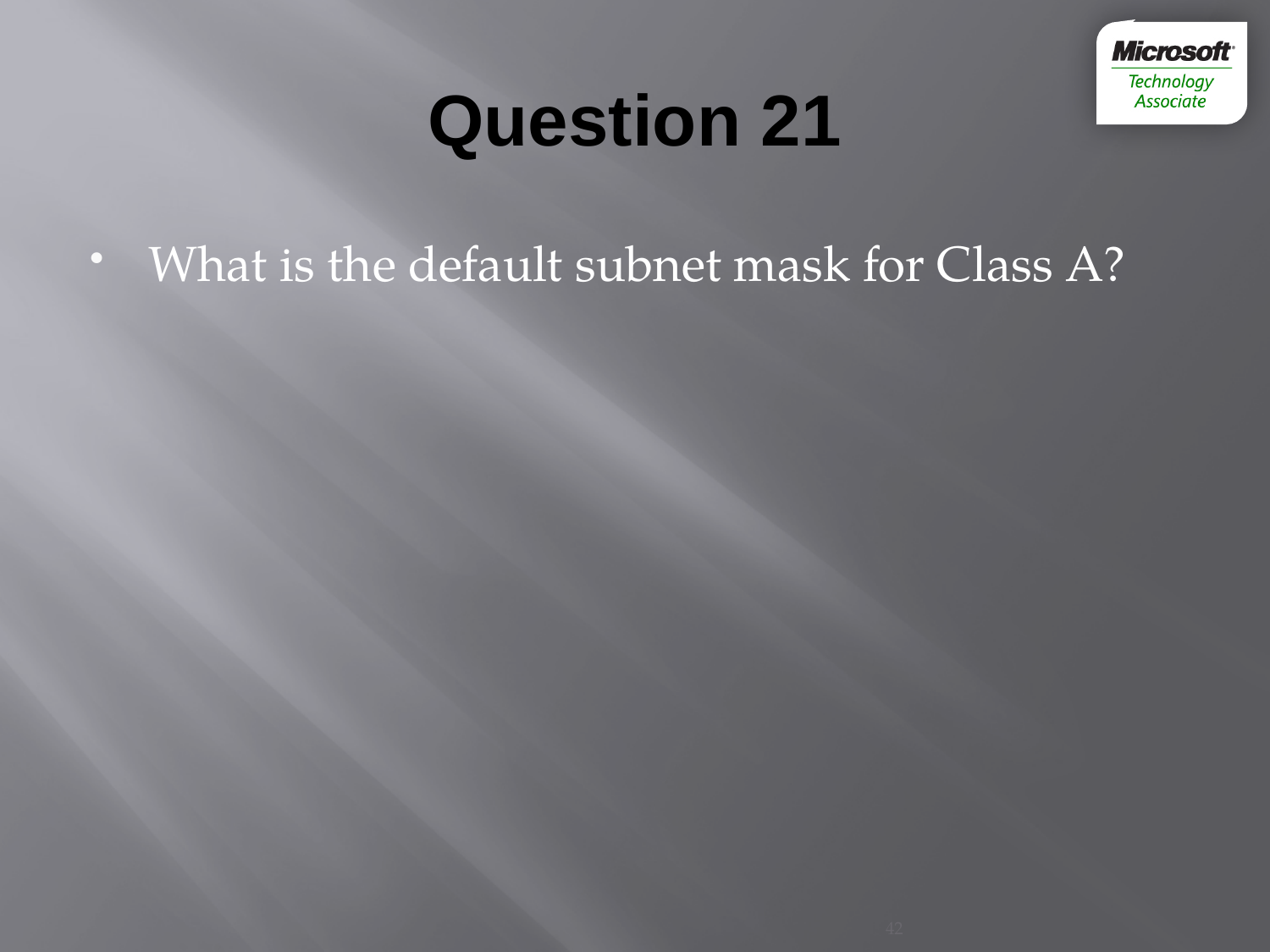

# Question 21
What is the default subnet mask for Class A?
42